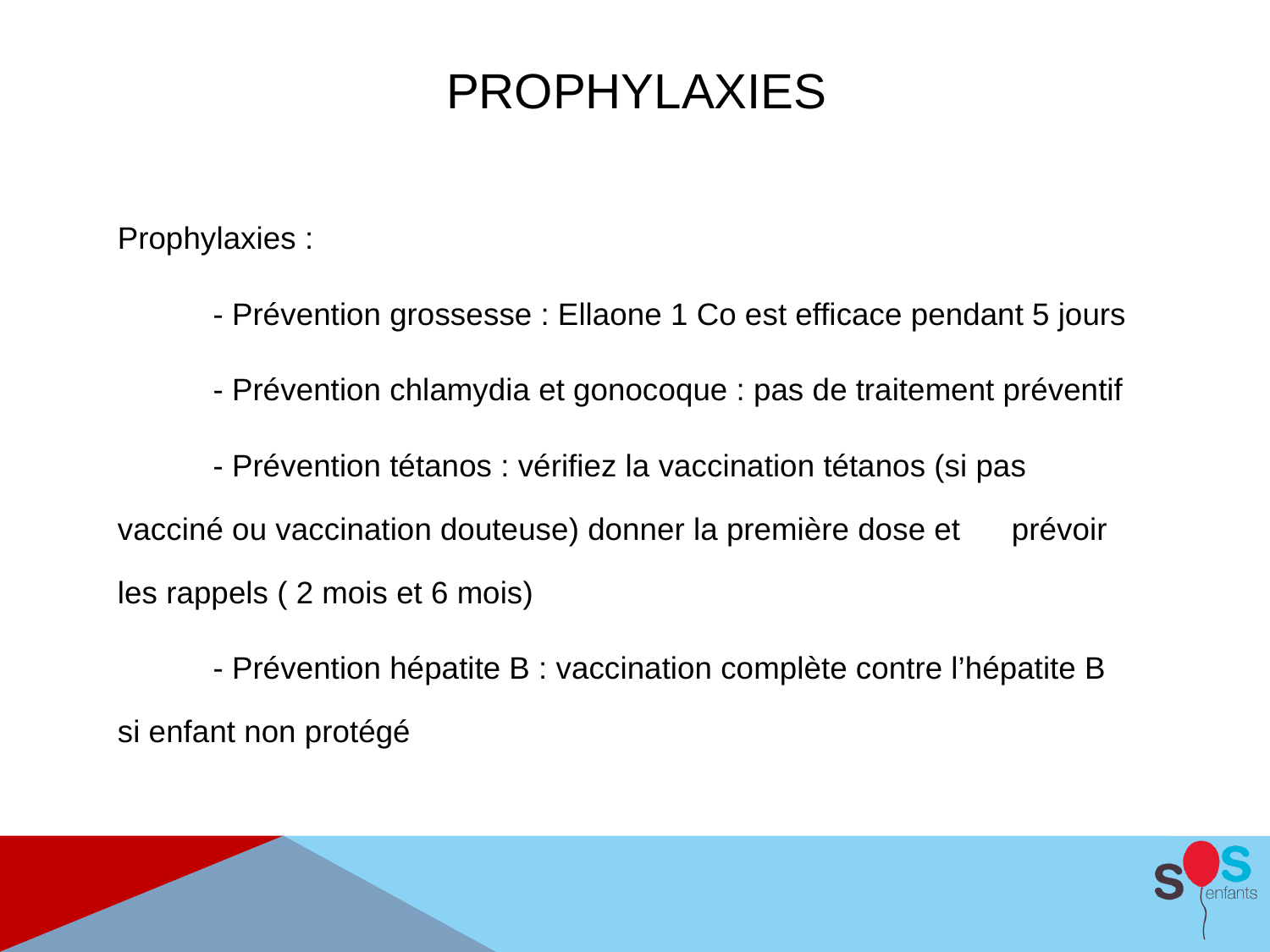

# prophylaxies
Prophylaxies :
           - Prévention grossesse : Ellaone 1 Co est efficace pendant 5 jours
           - Prévention chlamydia et gonocoque : pas de traitement préventif
           - Prévention tétanos : vérifiez la vaccination tétanos (si pas 	vacciné ou vaccination douteuse) donner la première dose et 	prévoir les rappels ( 2 mois et 6 mois)
           - Prévention hépatite B : vaccination complète contre l’hépatite B 	si enfant non protégé